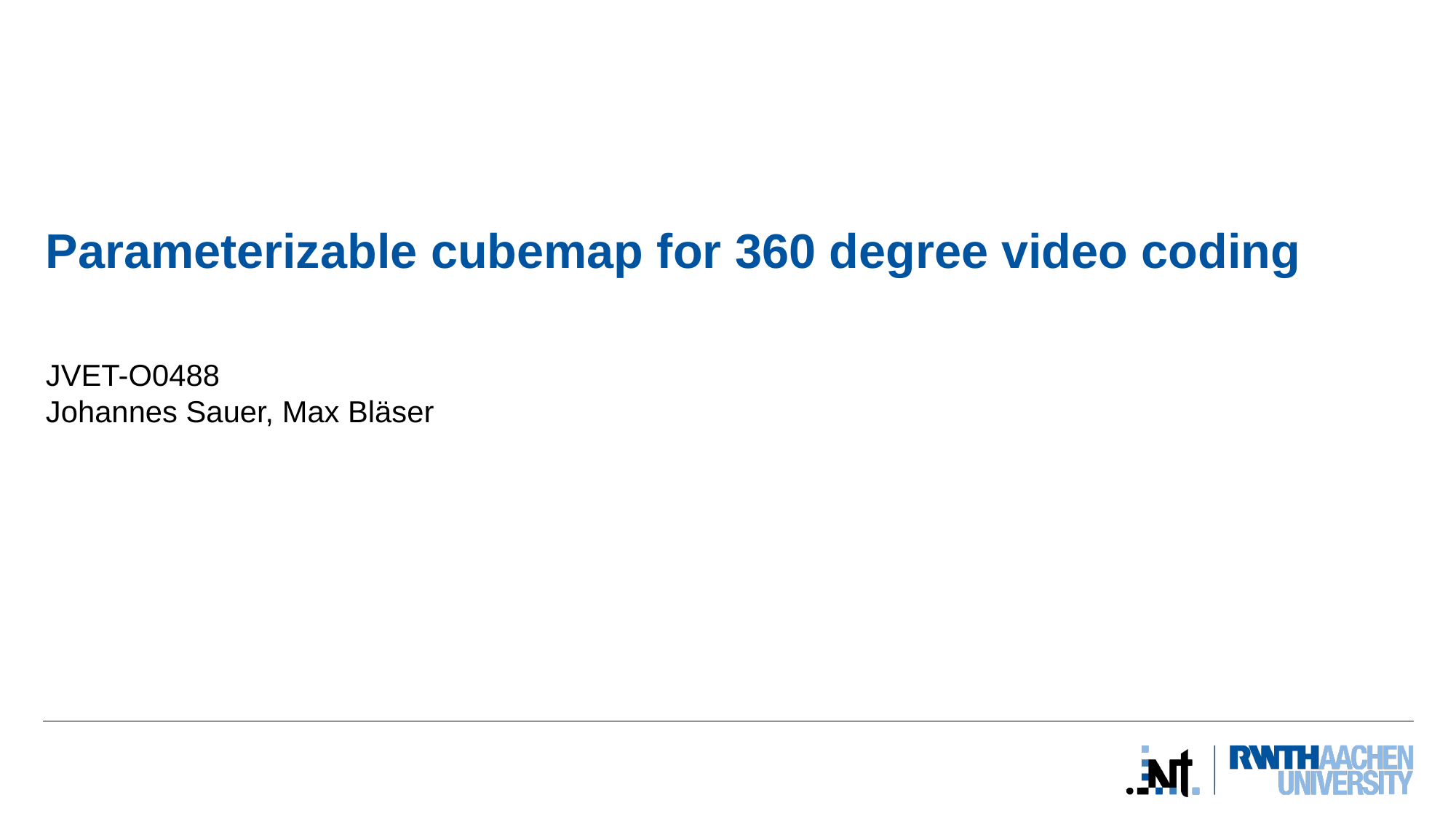

# Parameterizable cubemap for 360 degree video coding
JVET-O0488
Johannes Sauer, Max Bläser